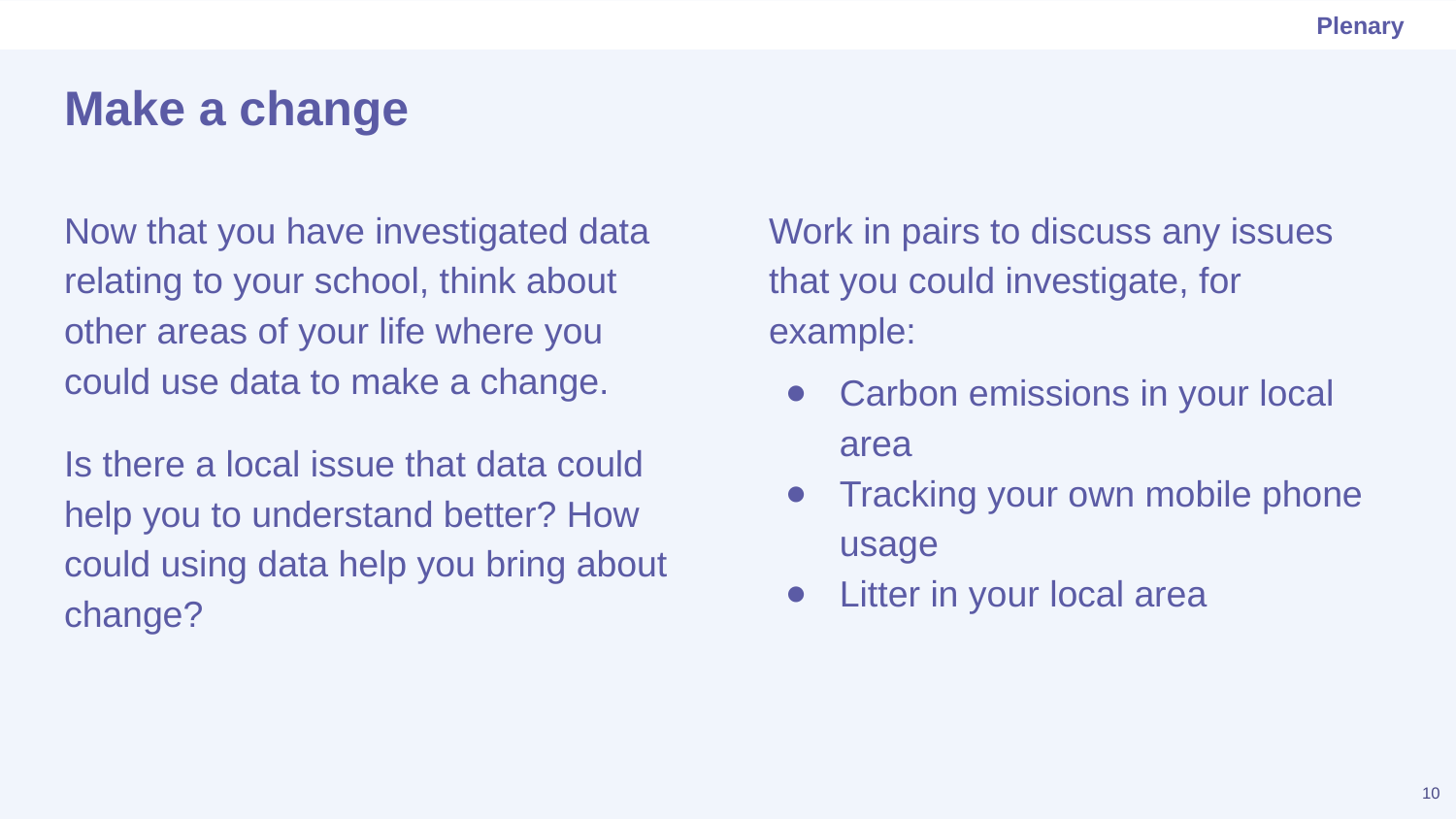

Plenary
# Make a change
Work in pairs to discuss any issues that you could investigate, for example:

Now that you have investigated data relating to your school, think about other areas of your life where you could use data to make a change.
Is there a local issue that data could help you to understand better? How could using data help you bring about change?
Carbon emissions in your local area
Tracking your own mobile phone usage
Litter in your local area

10